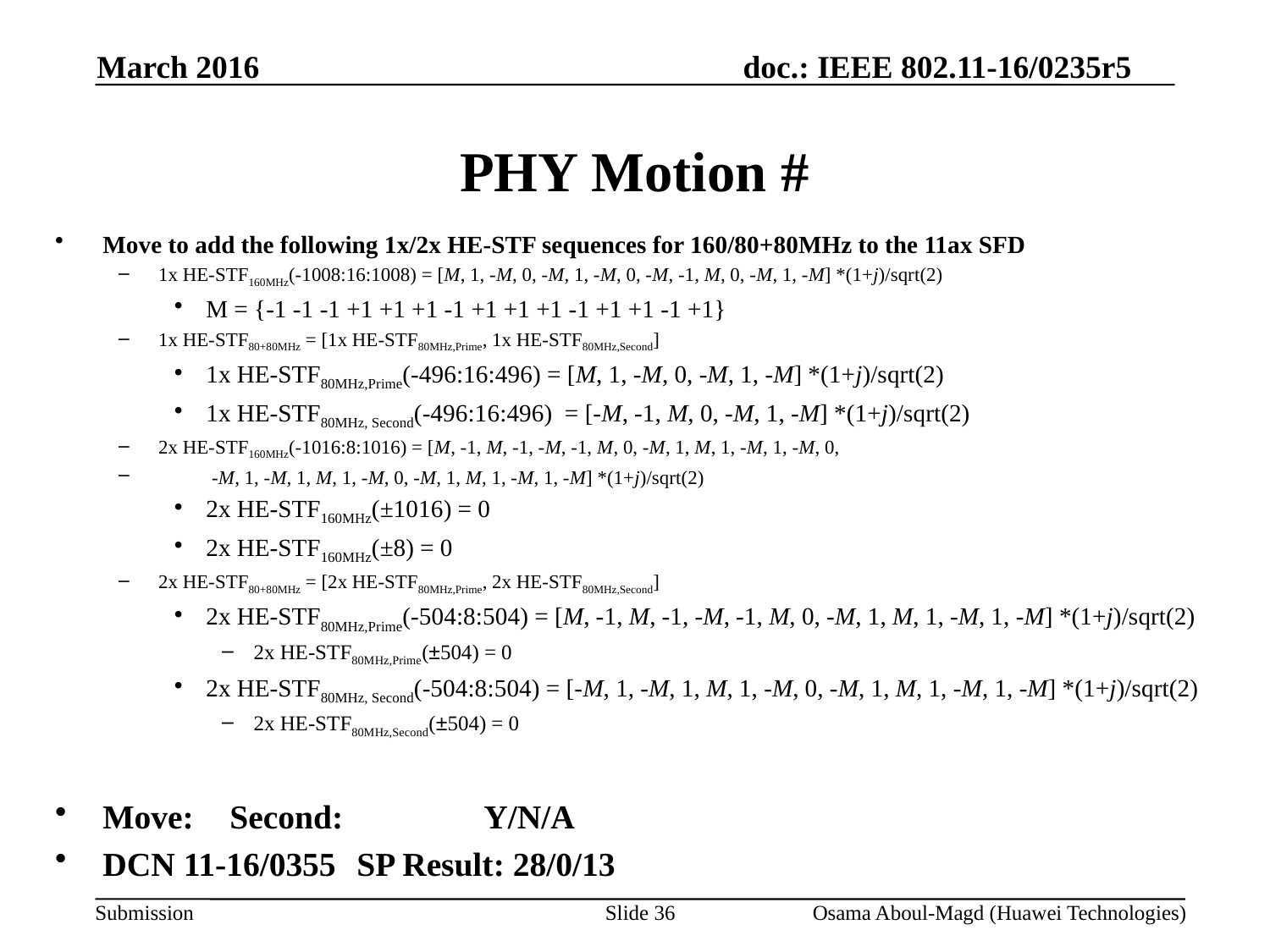

March 2016
# PHY Motion #
Move to add the following 1x/2x HE-STF sequences for 160/80+80MHz to the 11ax SFD
1x HE-STF160MHz(-1008:16:1008) = [M, 1, -M, 0, -M, 1, -M, 0, -M, -1, M, 0, -M, 1, -M] *(1+j)/sqrt(2)
M = {-1 -1 -1 +1 +1 +1 -1 +1 +1 +1 -1 +1 +1 -1 +1}
1x HE-STF80+80MHz = [1x HE-STF80MHz,Prime, 1x HE-STF80MHz,Second]
1x HE-STF80MHz,Prime(-496:16:496) = [M, 1, -M, 0, -M, 1, -M] *(1+j)/sqrt(2)
1x HE-STF80MHz, Second(-496:16:496)  = [-M, -1, M, 0, -M, 1, -M] *(1+j)/sqrt(2)
2x HE-STF160MHz(-1016:8:1016) = [M, -1, M, -1, -M, -1, M, 0, -M, 1, M, 1, -M, 1, -M, 0,
           -M, 1, -M, 1, M, 1, -M, 0, -M, 1, M, 1, -M, 1, -M] *(1+j)/sqrt(2)
2x HE-STF160MHz(±1016) = 0
2x HE-STF160MHz(±8) = 0
2x HE-STF80+80MHz = [2x HE-STF80MHz,Prime, 2x HE-STF80MHz,Second]
2x HE-STF80MHz,Prime(-504:8:504) = [M, -1, M, -1, -M, -1, M, 0, -M, 1, M, 1, -M, 1, -M] *(1+j)/sqrt(2)
2x HE-STF80MHz,Prime(±504) = 0
2x HE-STF80MHz, Second(-504:8:504) = [-M, 1, -M, 1, M, 1, -M, 0, -M, 1, M, 1, -M, 1, -M] *(1+j)/sqrt(2)
2x HE-STF80MHz,Second(±504) = 0

Move:	Second:		Y/N/A
DCN 11-16/0355	SP Result: 28/0/13

Slide 36
Osama Aboul-Magd (Huawei Technologies)